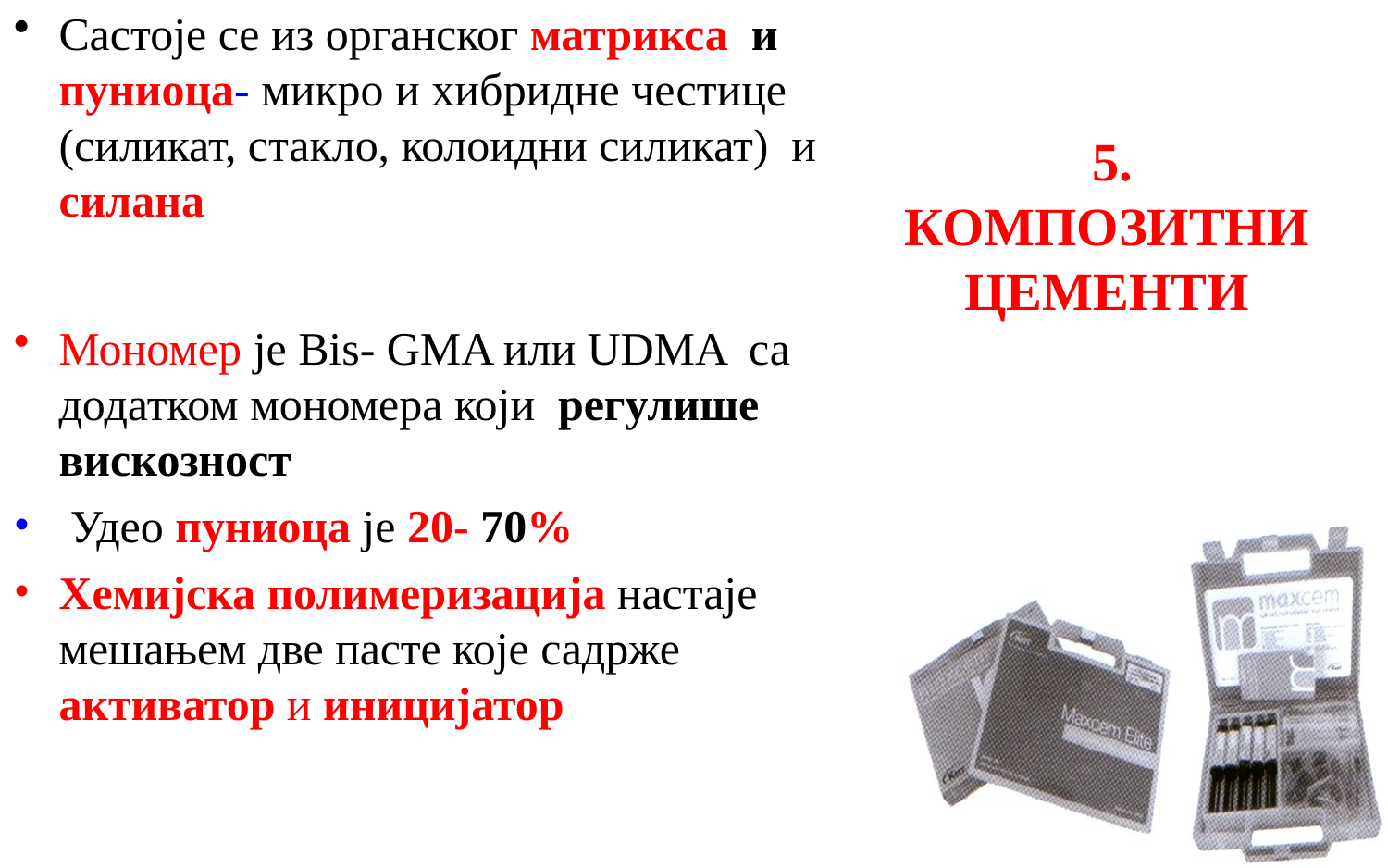

# Састоје се из органског матрикса  и  пуниоца- микро и хибридне честице  (силикат, стакло, колоидни силикат)  и силана
5.
КОМПОЗИТНИ ЦЕМЕНТИ
Мономер је Bis- GMA или UDMA  са додатком мономера који  регулише вискозност
Удео пуниоца је 20- 70%
Хемијска полимеризација настаје  мешањем две пасте које садрже  активатор и иницијатор